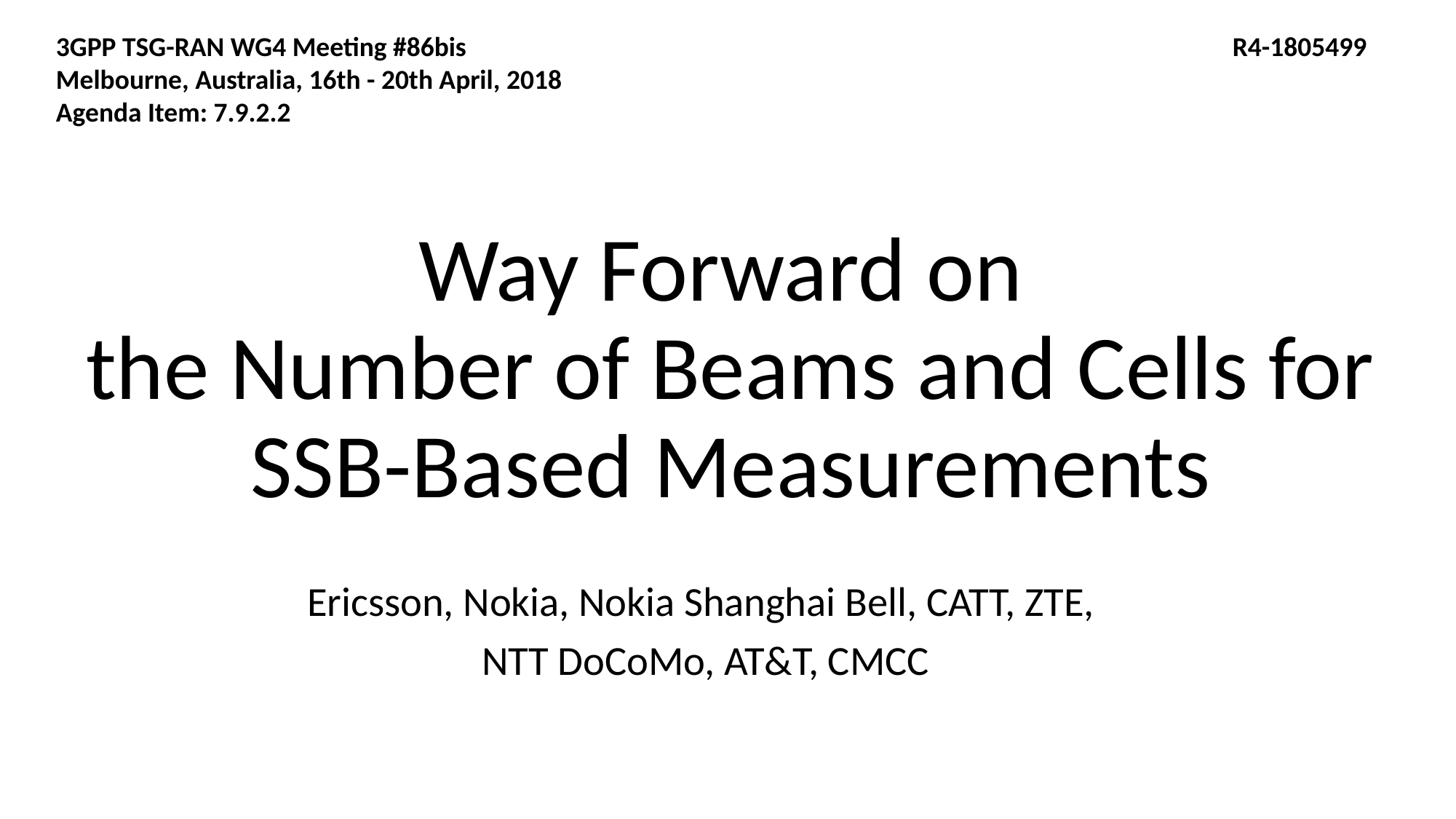

3GPP TSG-RAN WG4 Meeting #86bis	                                                                                                                        R4-1805499
Melbourne, Australia, 16th - 20th April, 2018
Agenda Item: 7.9.2.2
# Way Forward on the Number of Beams and Cells for SSB-Based Measurements
Ericsson, Nokia, Nokia Shanghai Bell, CATT, ZTE,
NTT DoCoMo, AT&T, CMCC